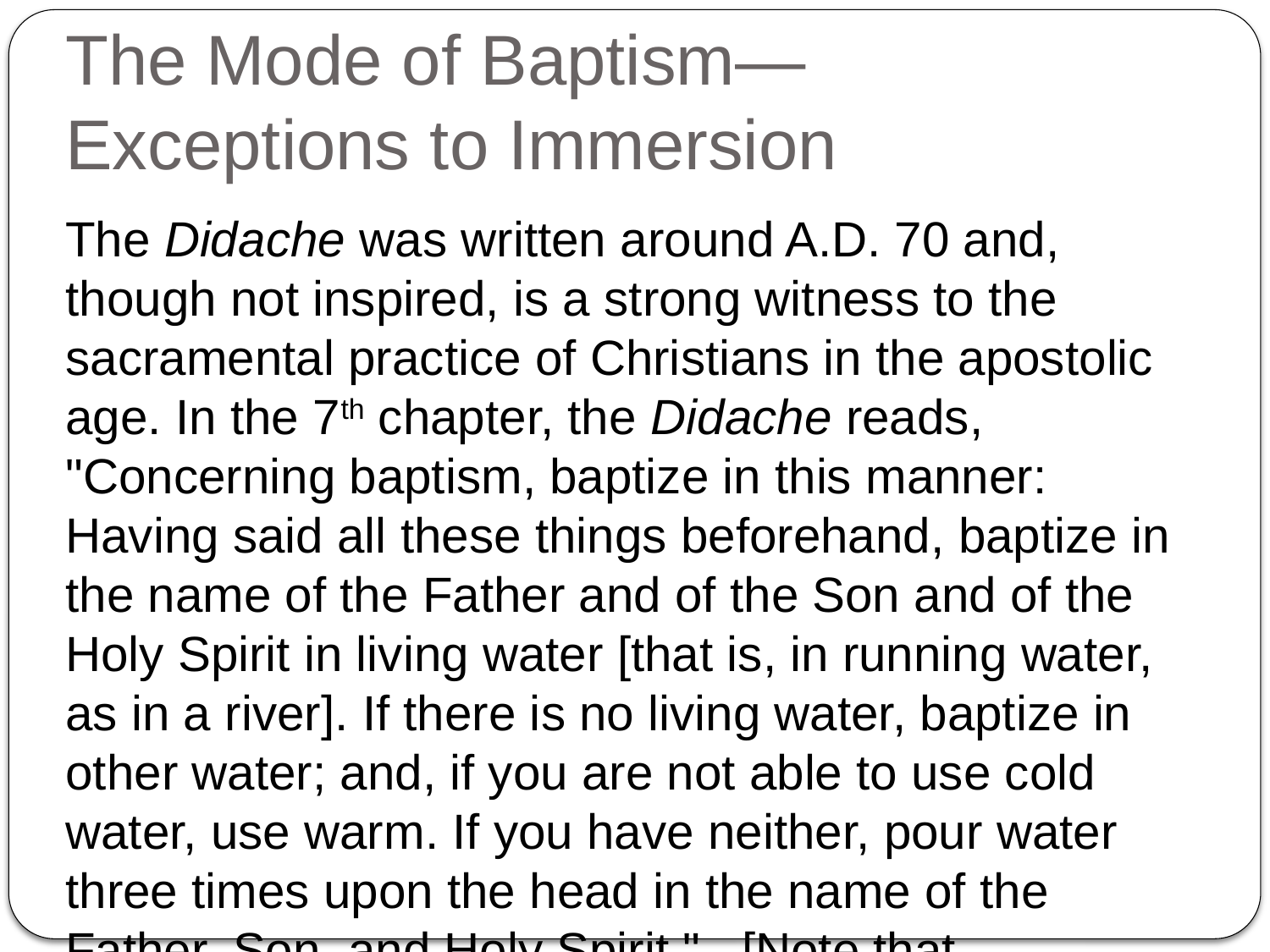

# The Mode of Baptism— Exceptions to Immersion
The Didache was written around A.D. 70 and, though not inspired, is a strong witness to the sacramental practice of Christians in the apostolic age. In the 7th chapter, the Didache reads, "Concerning baptism, baptize in this manner: Having said all these things beforehand, baptize in the name of the Father and of the Son and of the Holy Spirit in living water [that is, in running water, as in a river]. If there is no living water, baptize in other water; and, if you are not able to use cold water, use warm. If you have neither, pour water three times upon the head in the name of the Father, Son, and Holy Spirit."   [Note that immersion was the norm, effusion was the exception in extreme cases.]